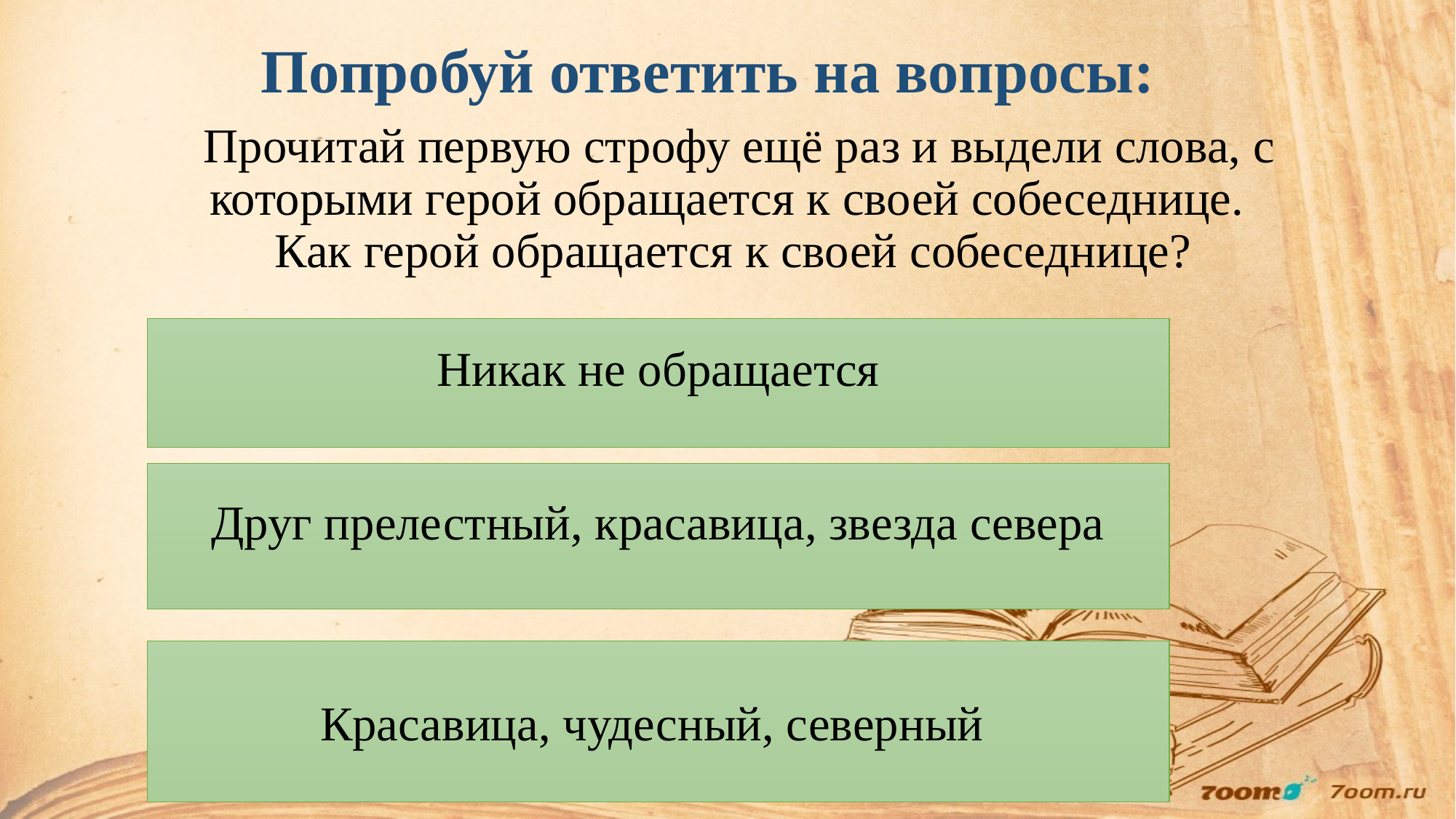

# Попробуй ответить на вопросы:
 Прочитай первую строфу ещё раз и выдели слова, с которыми герой обращается к своей собеседнице. 
Как герой обращается к своей собеседнице?

Никак не обращается

Друг прелестный, красавица, звезда севера

Красавица, чудесный, северный